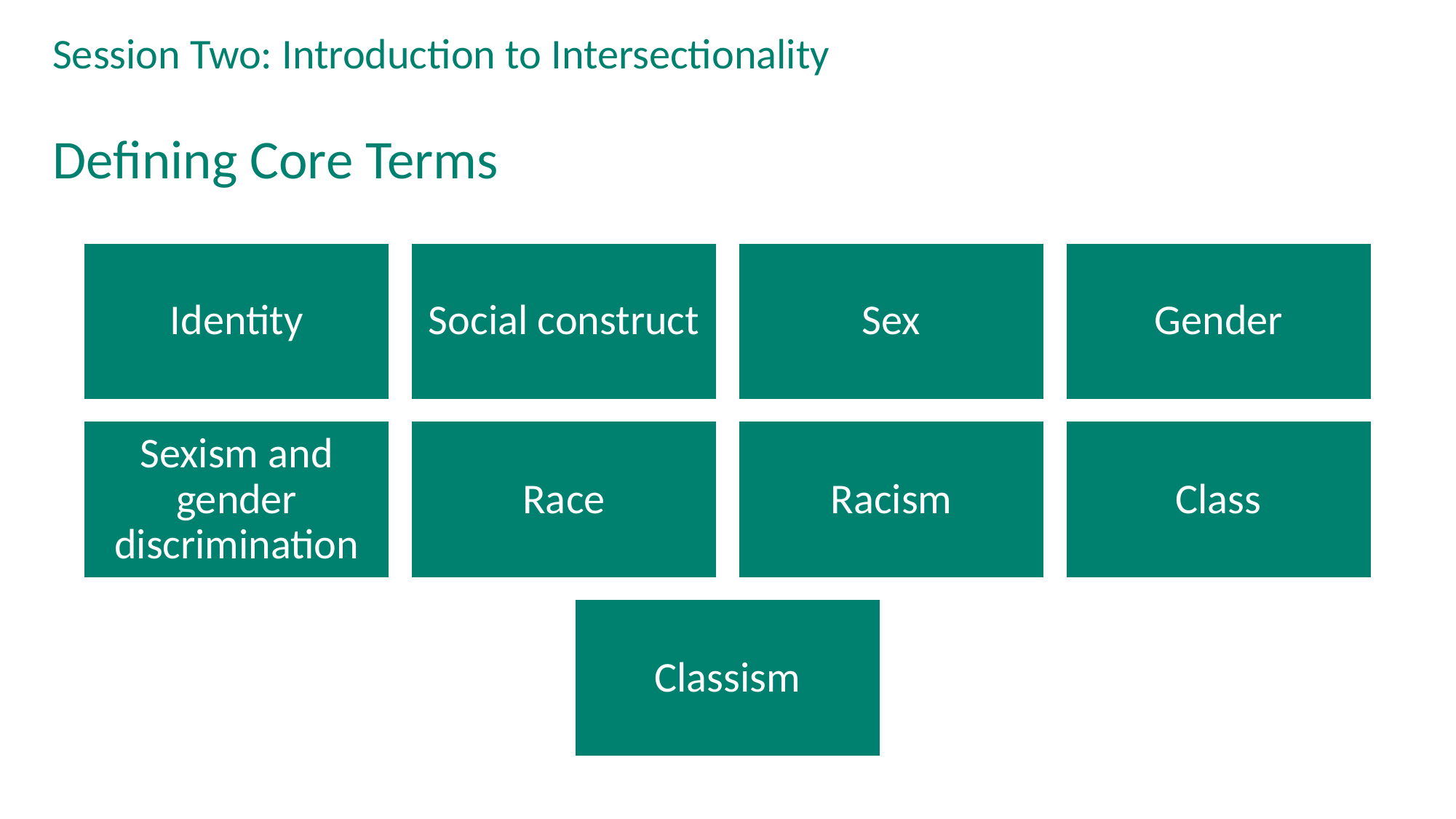

# Session Two: Introduction to Intersectionality
Defining Core Terms
Identity
Social construct
Sex
Gender
Sexism and gender discrimination
Race
Racism
Class
Classism